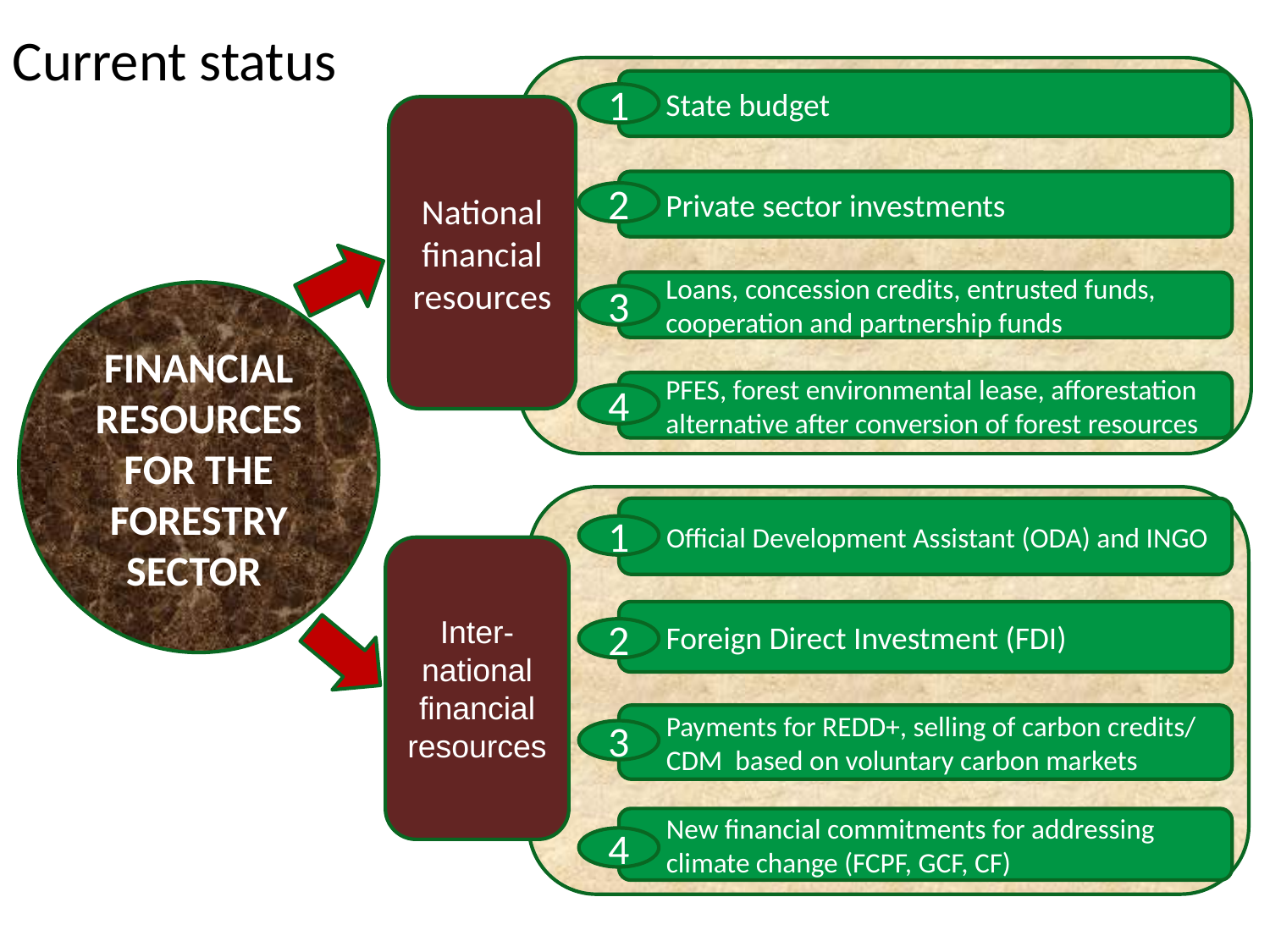

# Current status

State budget
1
National financial resources
Private sector investments
2

Loans, concession credits, entrusted funds, cooperation and partnership funds
FINANCIAL RESOURCES FOR THE FORESTRY SECTOR
3
PFES, forest environmental lease, afforestation alternative after conversion of forest resources
4

Official Development Assistant (ODA) and INGO
1
Inter-national financial resources
Foreign Direct Investment (FDI)
2

Payments for REDD+, selling of carbon credits/ CDM  based on voluntary carbon markets
3
New financial commitments for addressing climate change (FCPF, GCF, CF)
4